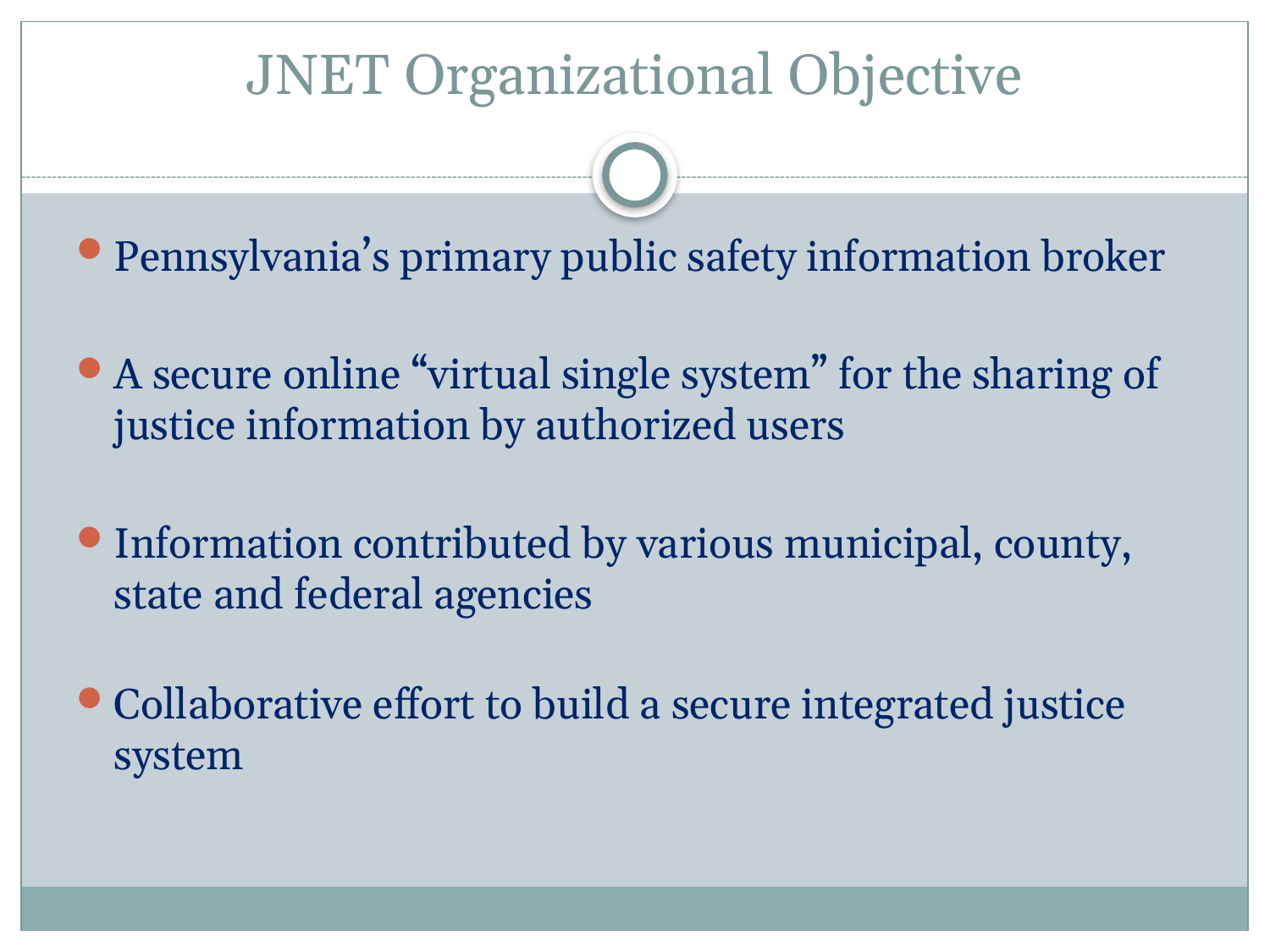

# JNET Organizational Objective
Pennsylvania’s primary public safety information broker

A secure online “virtual single system” for the sharing of justice information by authorized users

Information contributed by various municipal, county, state and federal agencies
Collaborative effort to build a secure integrated justice system